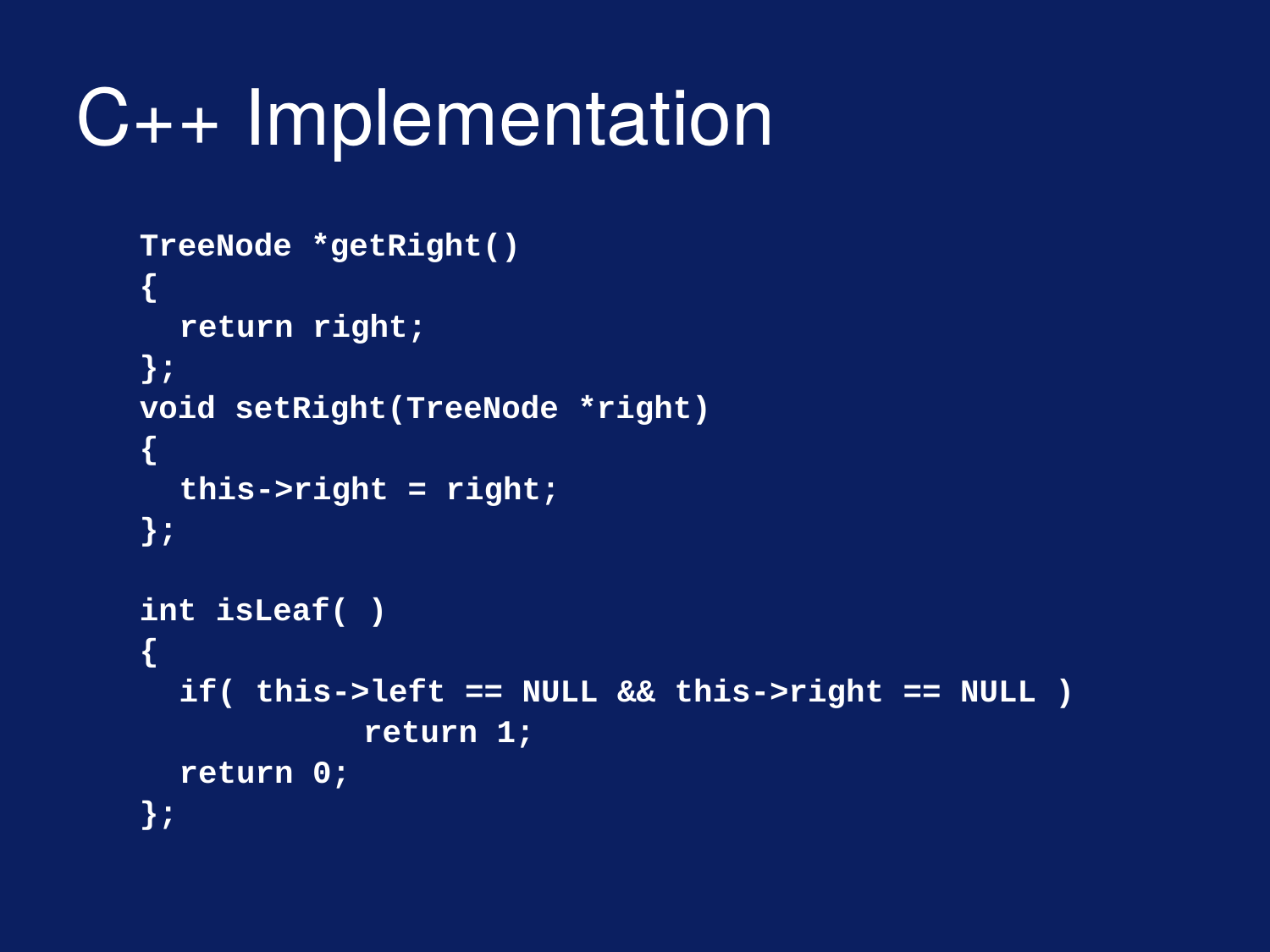

# C++ Implementation
TreeNode *getRight()
{
	return right;
};
void setRight(TreeNode *right)
{
	this->right = right;
};

int isLeaf( )
{
	if( this->left == NULL && this->right == NULL )
		   return 1;
	return 0;
};